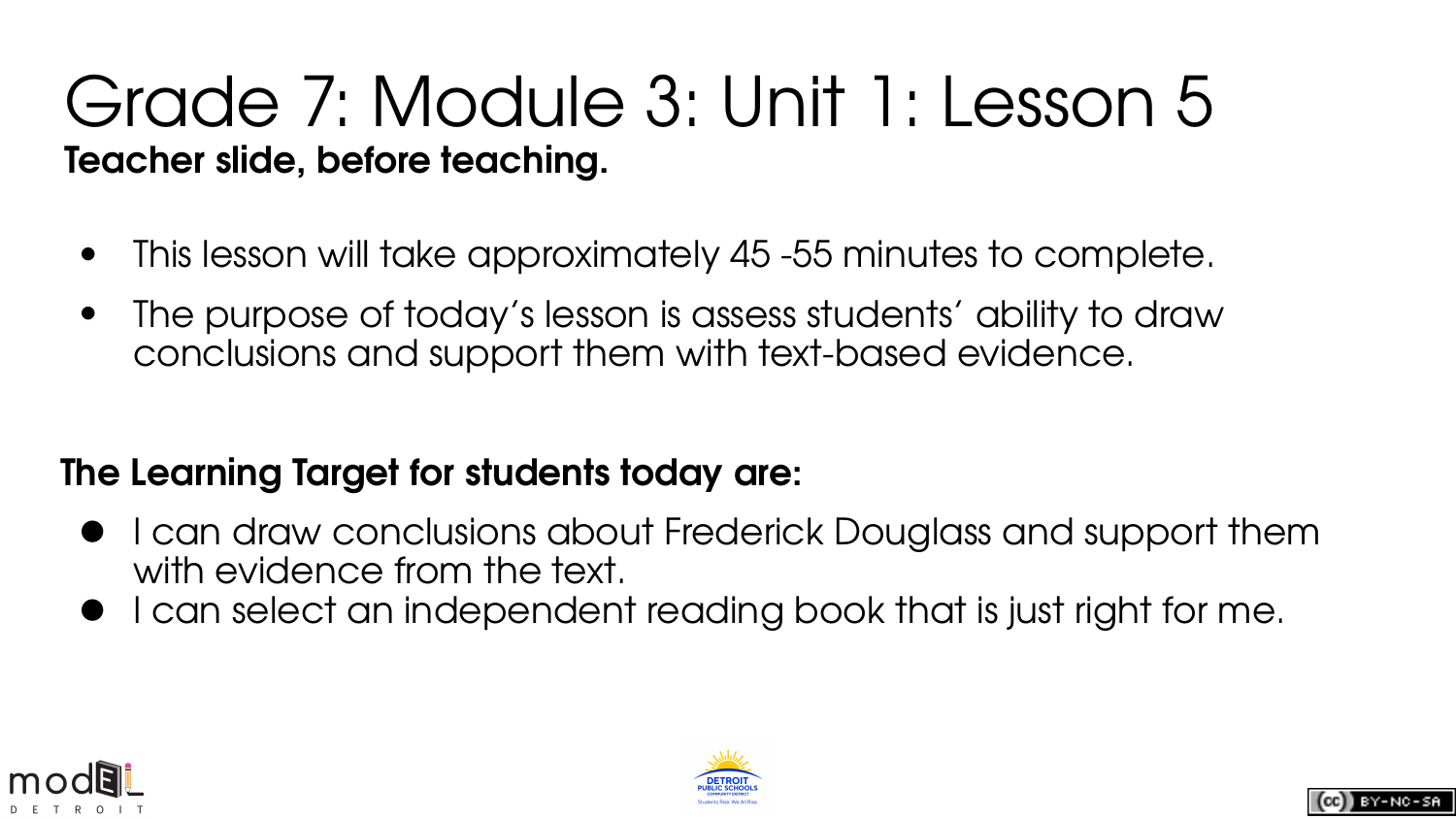

Grade 7: Module 3: Unit 1: Lesson 5
Teacher slide, before teaching.

This lesson will take approximately 45 -55 minutes to complete.
The purpose of today’s lesson is assess students’ ability to draw conclusions and support them with text-based evidence.

The Learning Target for students today are:
I can draw conclusions about Frederick Douglass and support them with evidence from the text.
I can select an independent reading book that is just right for me.